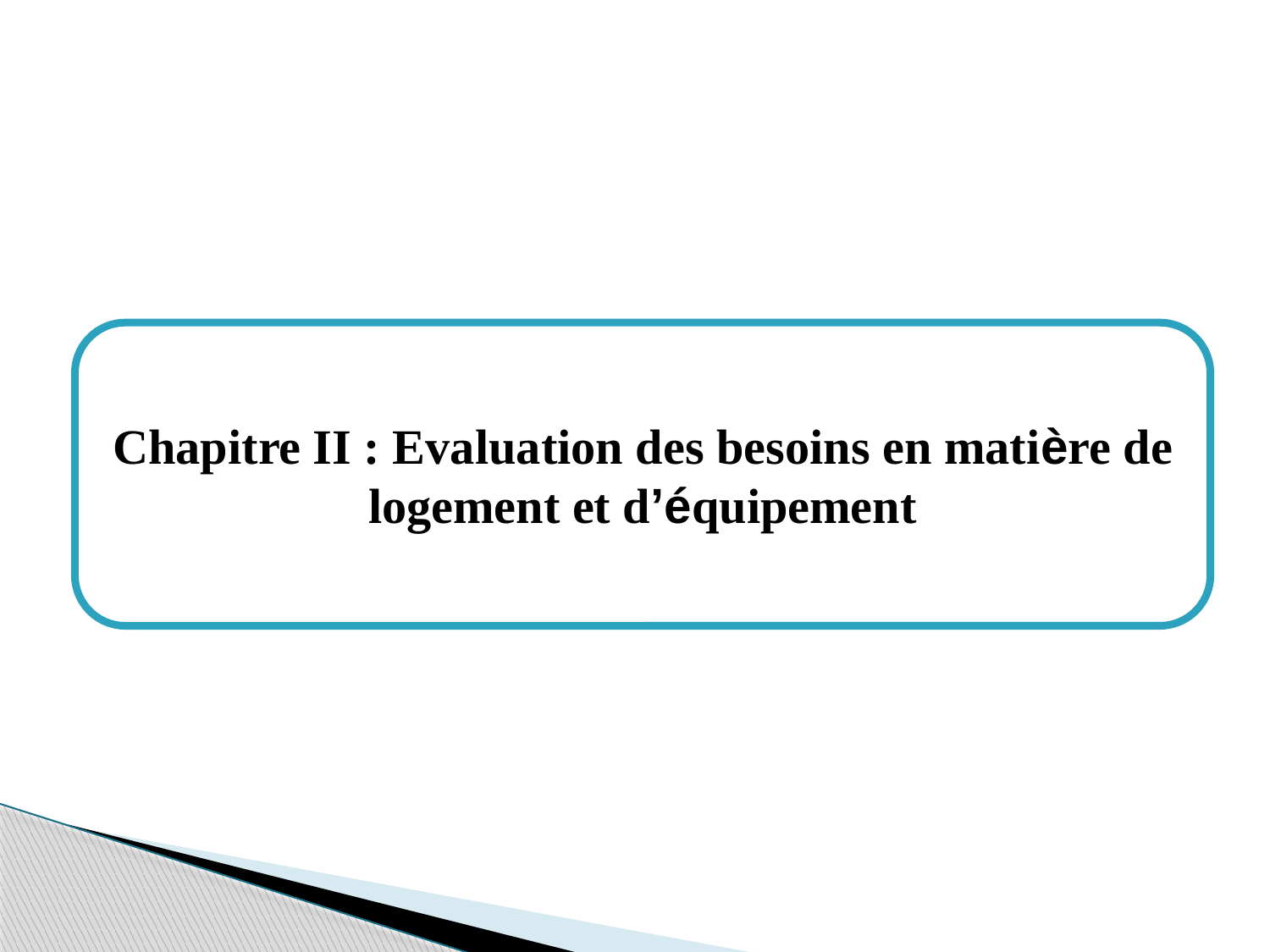

Chapitre II : Evaluation des besoins en matière de logement et d’équipement